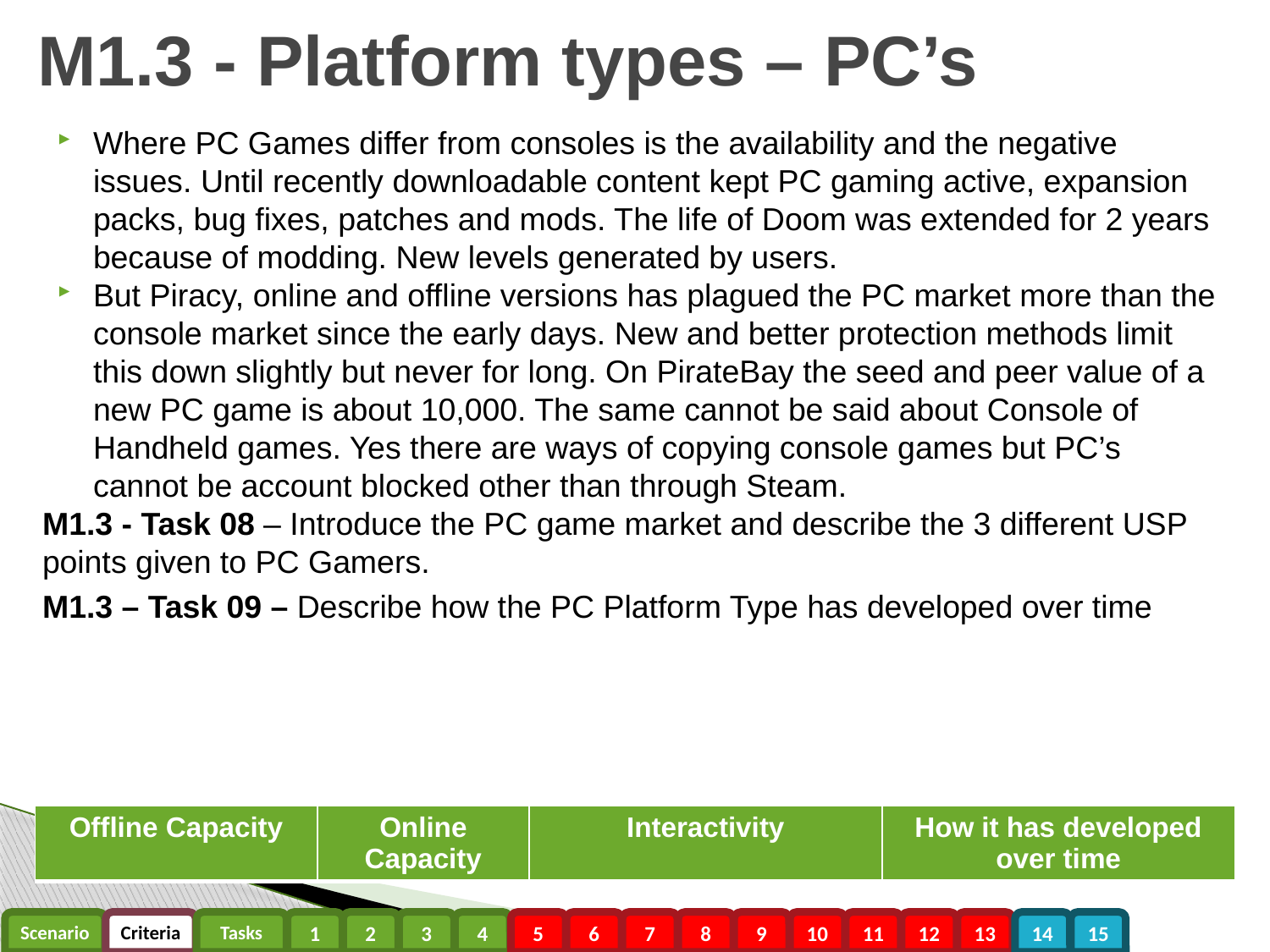

# M1.3 - Platform types – PC’s
Where PC Games differ from consoles is the availability and the negative issues. Until recently downloadable content kept PC gaming active, expansion packs, bug fixes, patches and mods. The life of Doom was extended for 2 years because of modding. New levels generated by users.
But Piracy, online and offline versions has plagued the PC market more than the console market since the early days. New and better protection methods limit this down slightly but never for long. On PirateBay the seed and peer value of a new PC game is about 10,000. The same cannot be said about Console of Handheld games. Yes there are ways of copying console games but PC’s cannot be account blocked other than through Steam.
M1.3 - Task 08 – Introduce the PC game market and describe the 3 different USP points given to PC Gamers.
M1.3 – Task 09 – Describe how the PC Platform Type has developed over time

| Offline Capacity | Online Capacity | Interactivity | How it has developed over time |
| --- | --- | --- | --- |